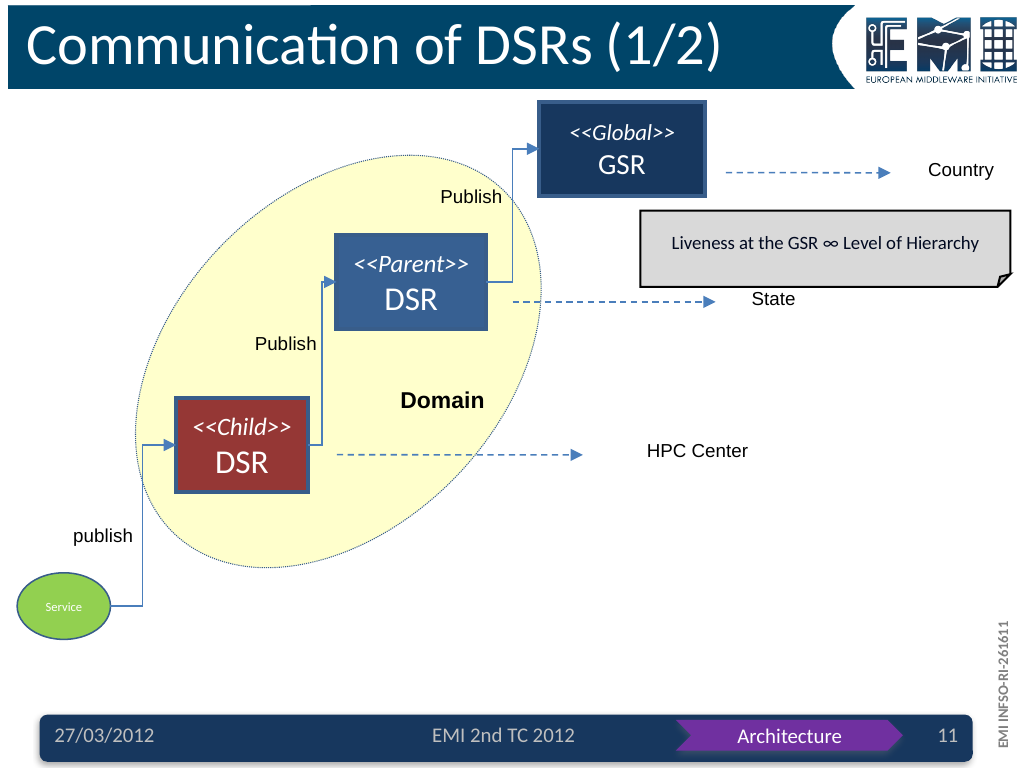

# Communication of DSRs (1/2)
<<Global>>
GSR

Country
Publish
Liveness at the GSR ∞ Level of Hierarchy
<<Parent>>
DSR
State
Publish
Domain
<<Child>>
DSR
HPC Center
publish
Service
27/03/2012
EMI 2nd TC 2012
11
Architecture